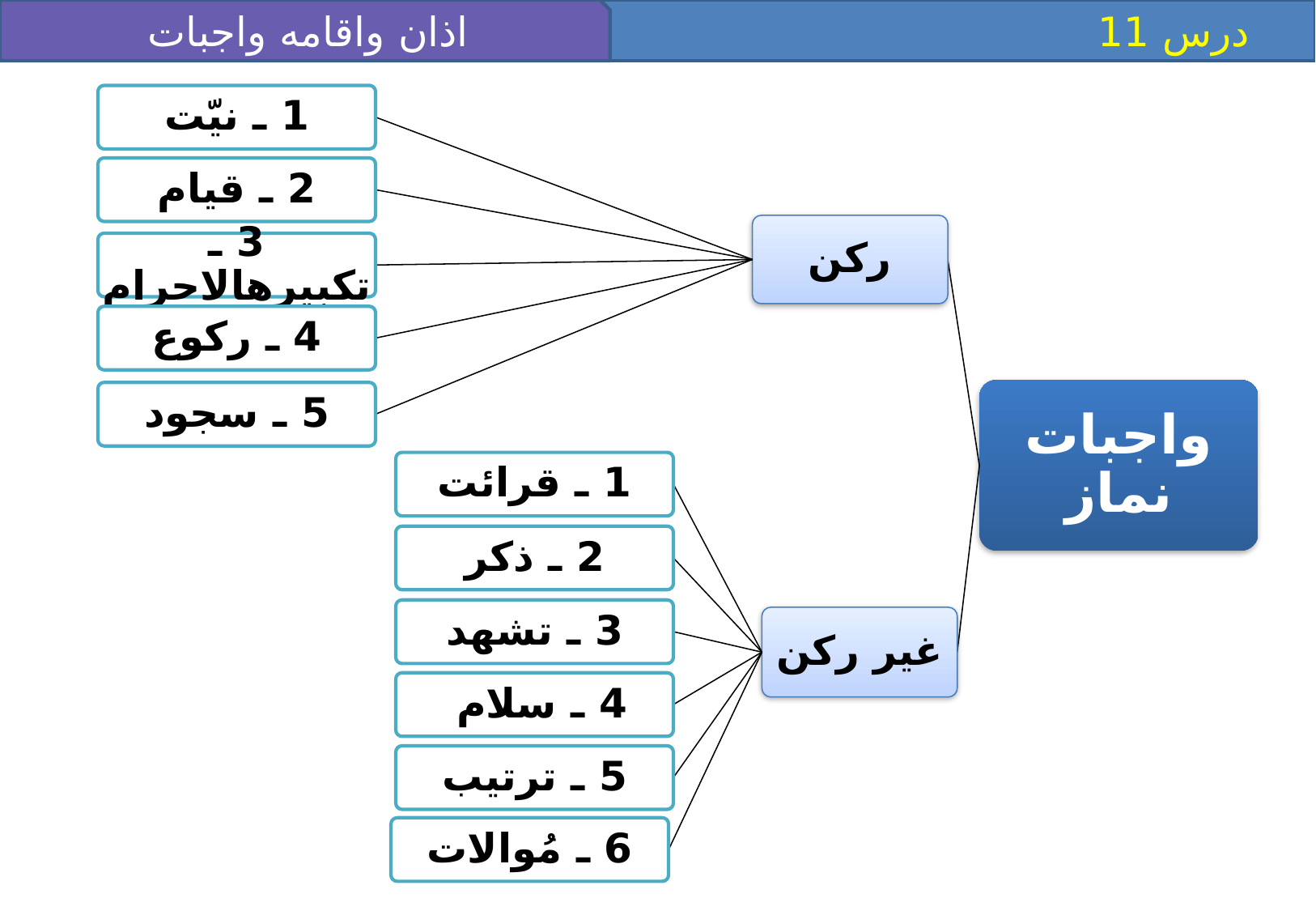

اذان واقامه واجبات نماز
 درس 11
1 ـ نيّت

2 ـ قيام

رکن

3 ـ تكبيره‏الاحرام

4 ـ ركوع

5 ـ سجود
واجبات نماز
1 ـ قرائت

غیر رکن
2 ـ ذكر

3 ـ تشهد

5 ـ ترتيب

6 ـ مُوالات
4 ـ سلام